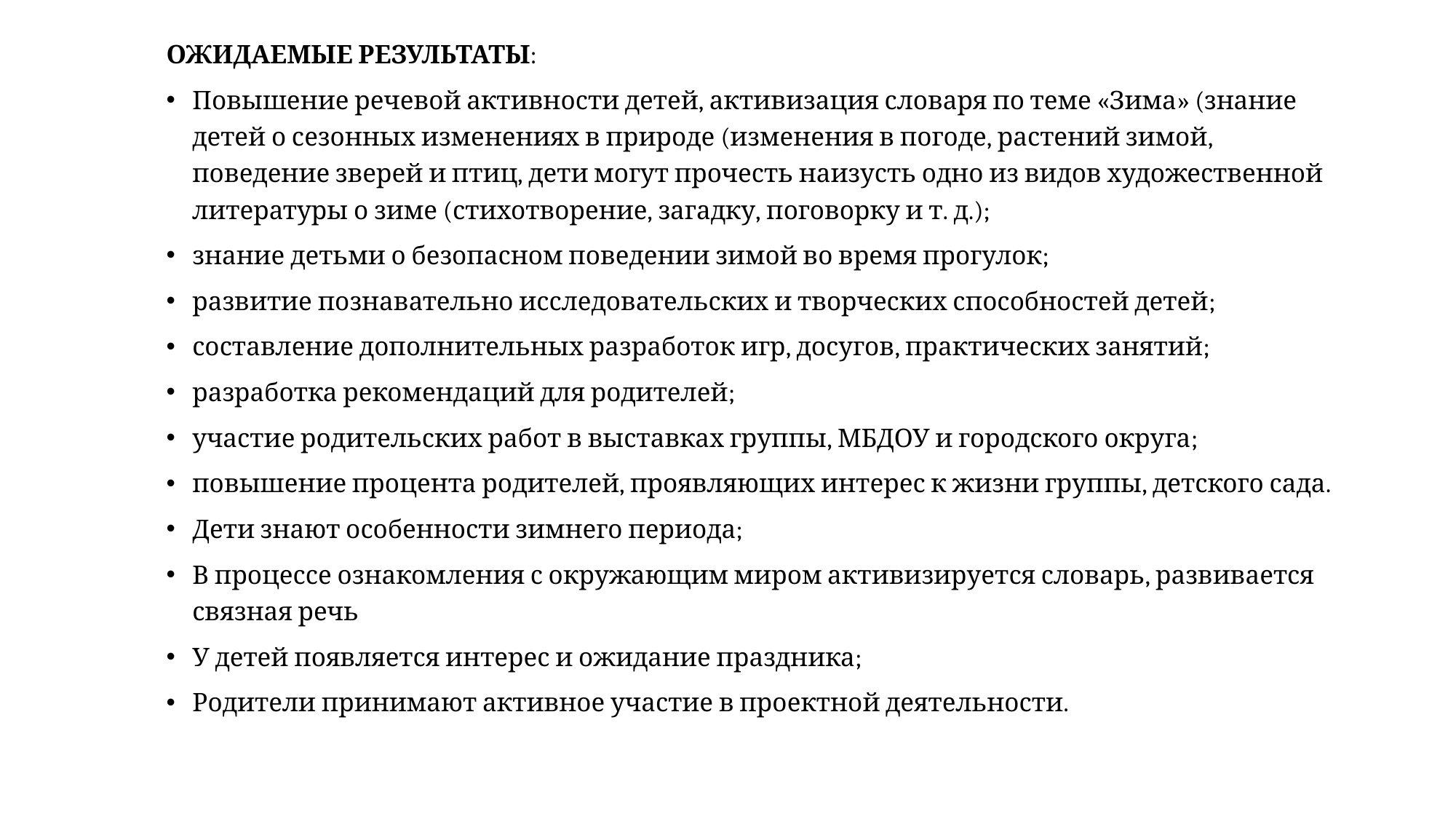

ОЖИДАЕМЫЕ РЕЗУЛЬТАТЫ:
Повышение речевой активности детей, активизация словаря по теме «Зима» (знание детей о сезонных изменениях в природе (изменения в погоде, растений зимой, поведение зверей и птиц, дети могут прочесть наизусть одно из видов художественной литературы о зиме (стихотворение, загадку, поговорку и т. д.);
знание детьми о безопасном поведении зимой во время прогулок;
развитие познавательно исследовательских и творческих способностей детей;
составление дополнительных разработок игр, досугов, практических занятий;
разработка рекомендаций для родителей;
участие родительских работ в выставках группы, МБДОУ и городского округа;
повышение процента родителей, проявляющих интерес к жизни группы, детского сада.
Дети знают особенности зимнего периода;
В процессе ознакомления с окружающим миром активизируется словарь, развивается связная речь
У детей появляется интерес и ожидание праздника;
Родители принимают активное участие в проектной деятельности.